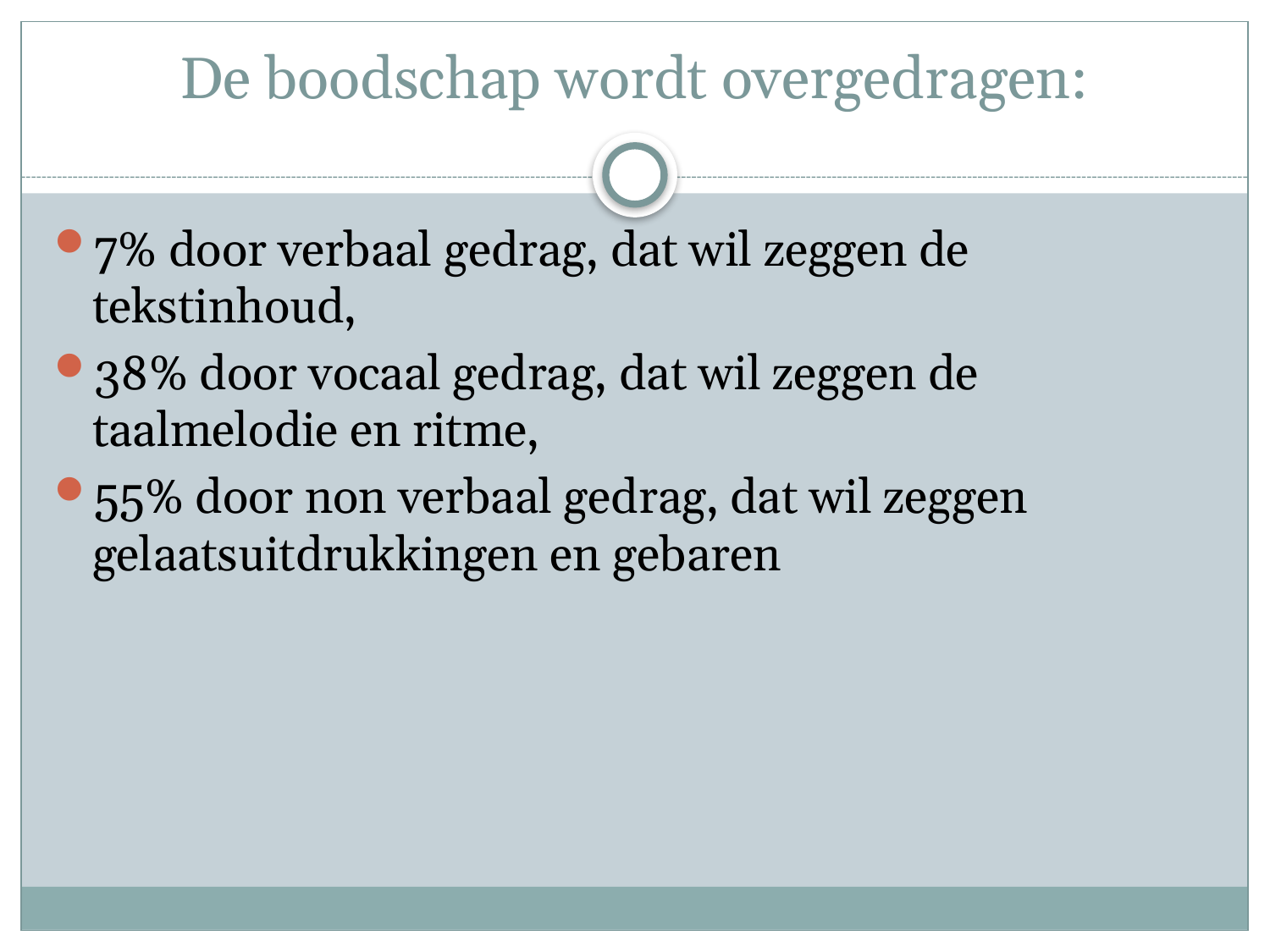

# De boodschap wordt overgedragen:
7% door verbaal gedrag, dat wil zeggen de tekstinhoud,
38% door vocaal gedrag, dat wil zeggen de taalmelodie en ritme,
55% door non verbaal gedrag, dat wil zeggen gelaatsuitdrukkingen en gebaren